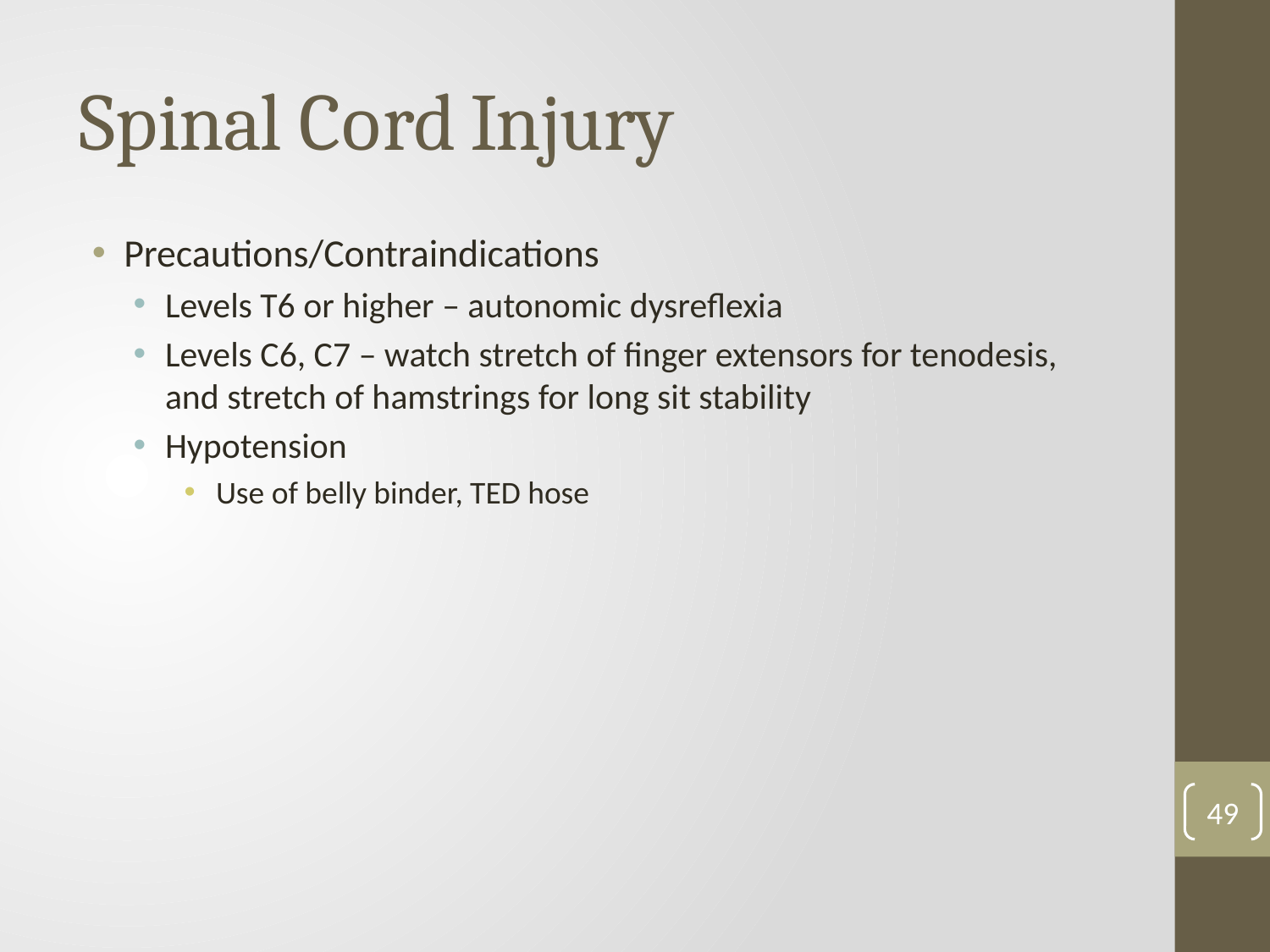

# Spinal Cord Injury
Precautions/Contraindications
Levels T6 or higher – autonomic dysreflexia
Levels C6, C7 – watch stretch of finger extensors for tenodesis, and stretch of hamstrings for long sit stability
Hypotension
Use of belly binder, TED hose
49